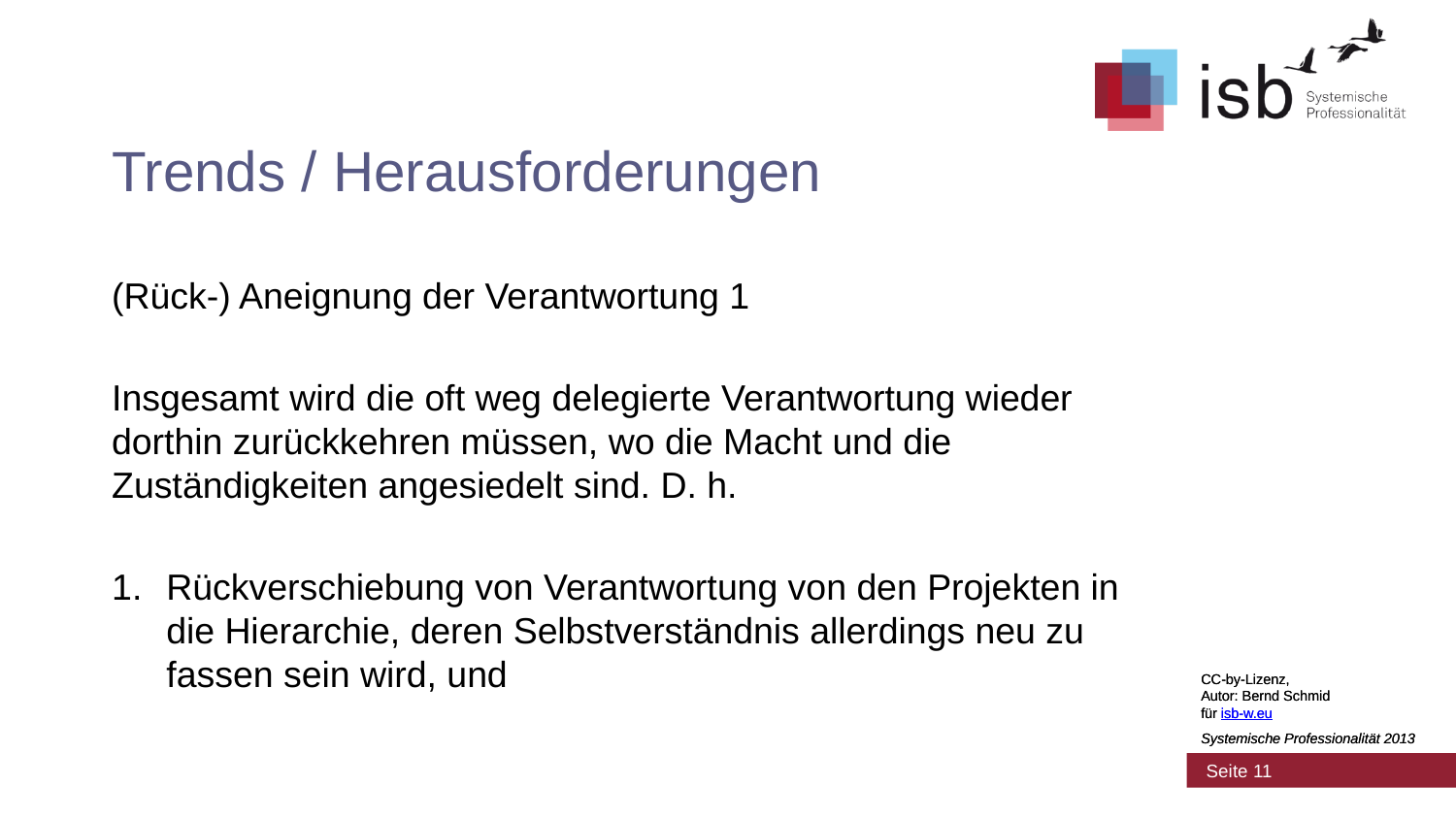

# Trends / Herausforderungen
(Rück-) Aneignung der Verantwortung 1

Insgesamt wird die oft weg delegierte Verantwortung wieder dorthin zurückkehren müssen, wo die Macht und die Zuständigkeiten angesiedelt sind. D. h.

Rückverschiebung von Verantwortung von den Projekten in die Hierarchie, deren Selbstverständnis allerdings neu zu fassen sein wird, und

CC-by-Lizenz,
Autor: Bernd Schmid
für isb-w.eu
Systemische Professionalität 2013
 Seite 11